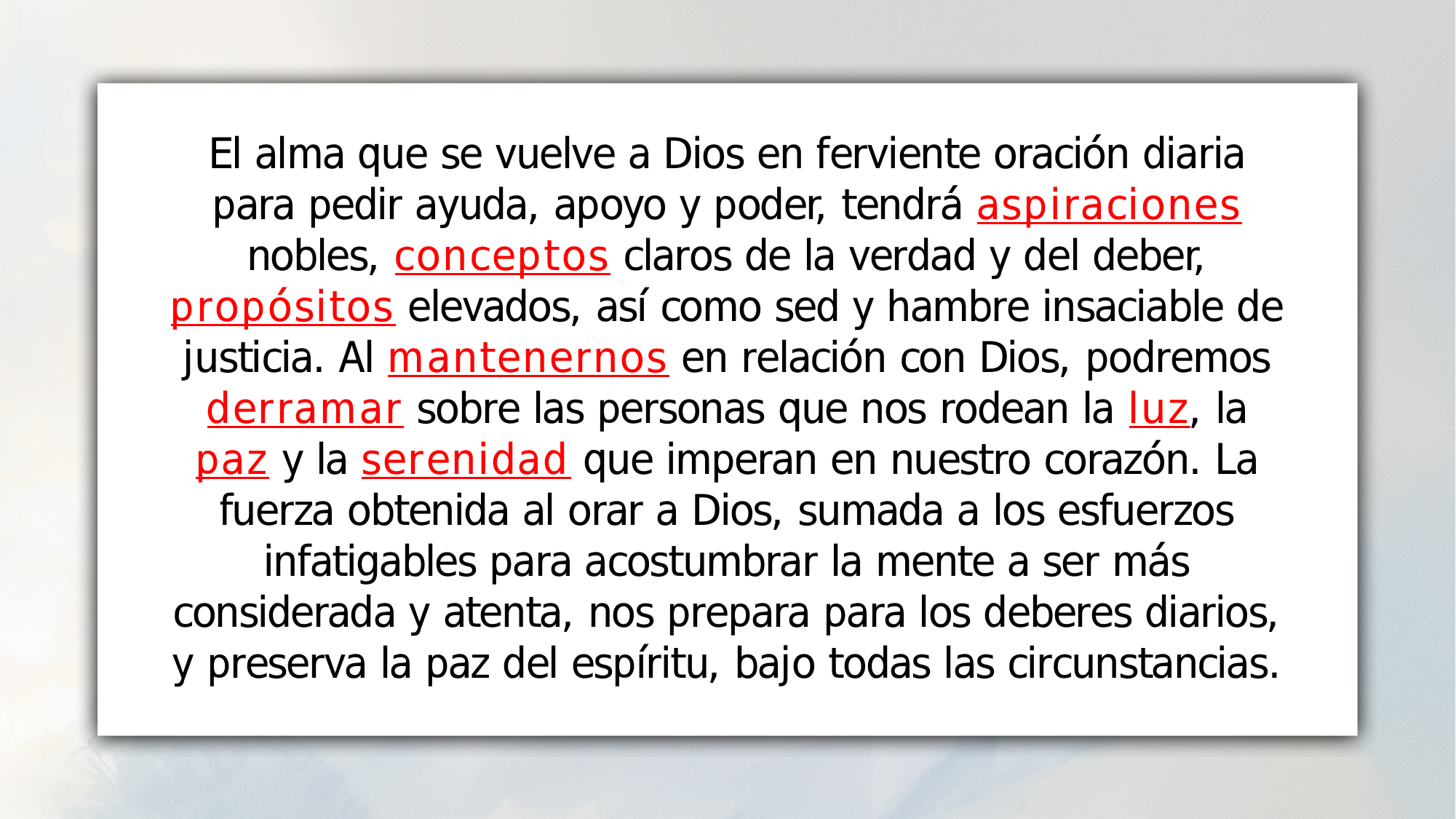

El alma que se vuelve a Dios en ferviente oración diaria para pedir ayuda, apoyo y poder, tendrá aspiraciones nobles, conceptos claros de la verdad y del deber, propósitos elevados, así como sed y hambre insaciable de justicia. Al mantenernos en relación con Dios, podremos derramar sobre las personas que nos rodean la luz, la paz y la serenidad que imperan en nuestro corazón. La fuerza obtenida al orar a Dios, sumada a los esfuerzos infatigables para acostumbrar la mente a ser más considerada y atenta, nos prepara para los deberes diarios, y preserva la paz del espíritu, bajo todas las circunstancias.